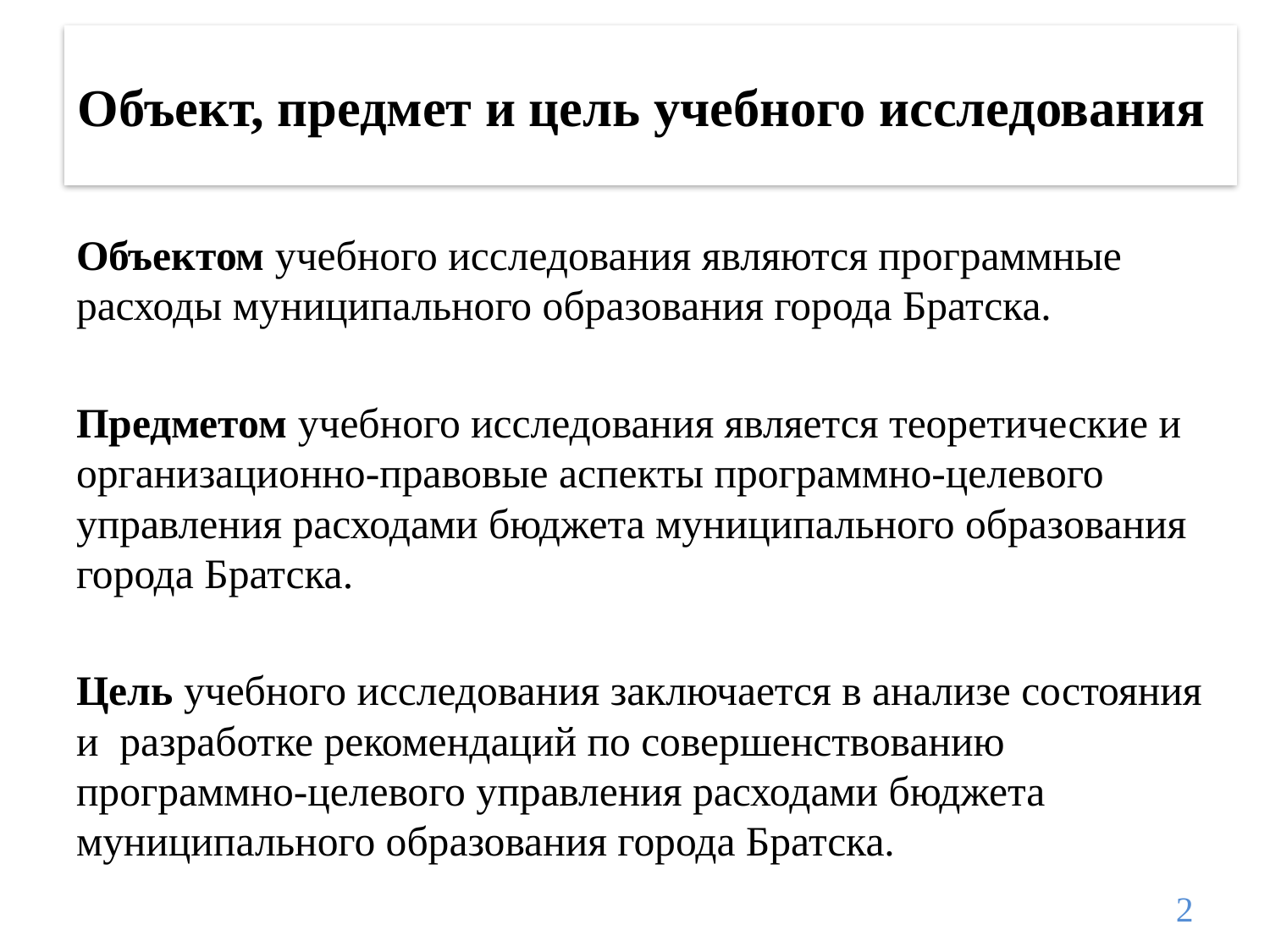

# Объект, предмет и цель учебного исследования
Объектом учебного исследования являются программные расходы муниципального образования города Братска.

Предметом учебного исследования является теоретические и организационно-правовые аспекты программно-целевого управления расходами бюджета муниципального образования города Братска.

Цель учебного исследования заключается в анализе состояния и  разработке рекомендаций по совершенствованию программно-целевого управления расходами бюджета муниципального образования города Братска.

2